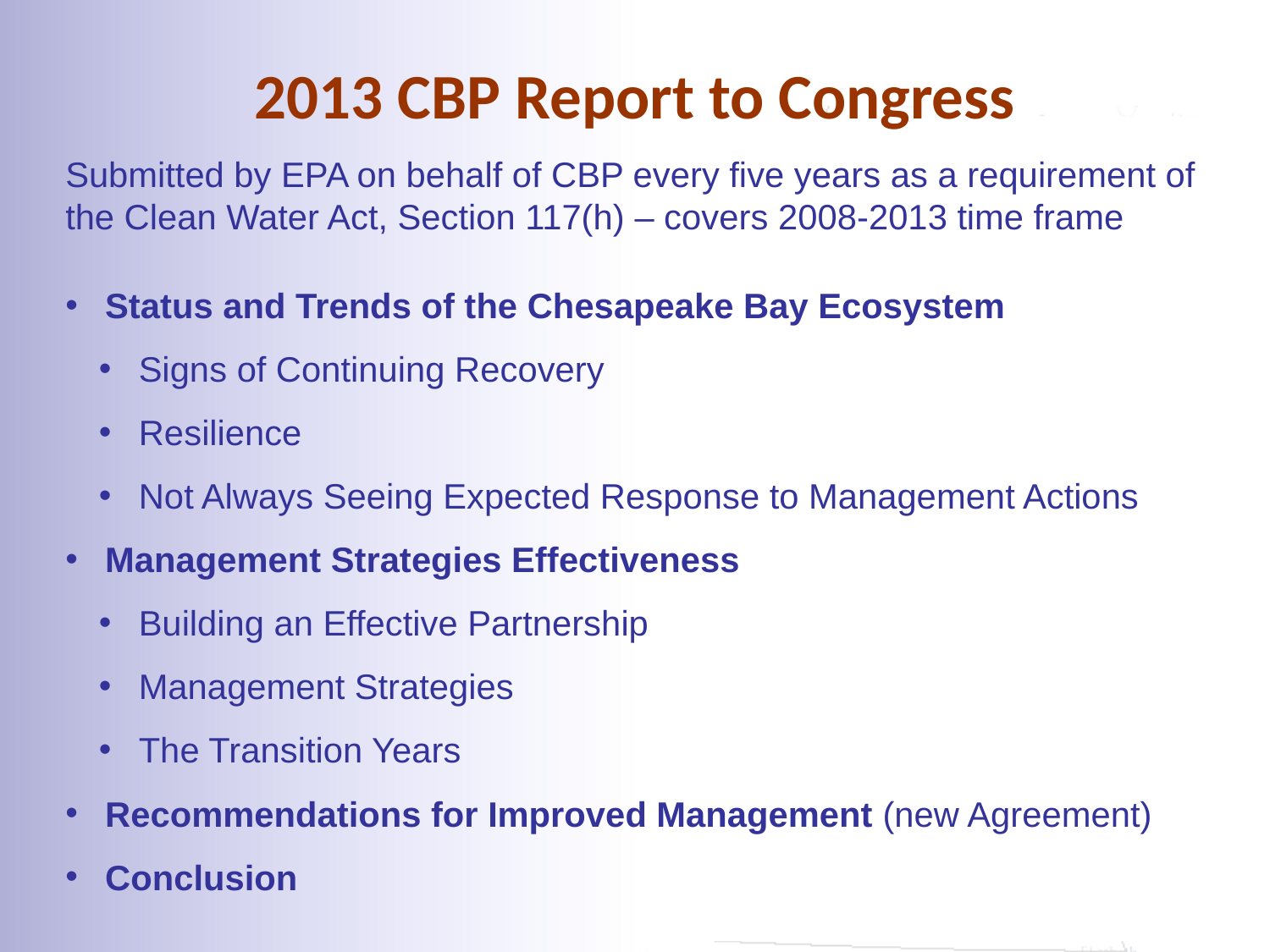

2013 CBP Report to Congress

Submitted by EPA on behalf of CBP every five years as a requirement of the Clean Water Act, Section 117(h) – covers 2008-2013 time frame

 Status and Trends of the Chesapeake Bay Ecosystem
 Signs of Continuing Recovery
 Resilience
 Not Always Seeing Expected Response to Management Actions
 Management Strategies Effectiveness
 Building an Effective Partnership
 Management Strategies
 The Transition Years
 Recommendations for Improved Management (new Agreement)
 Conclusion